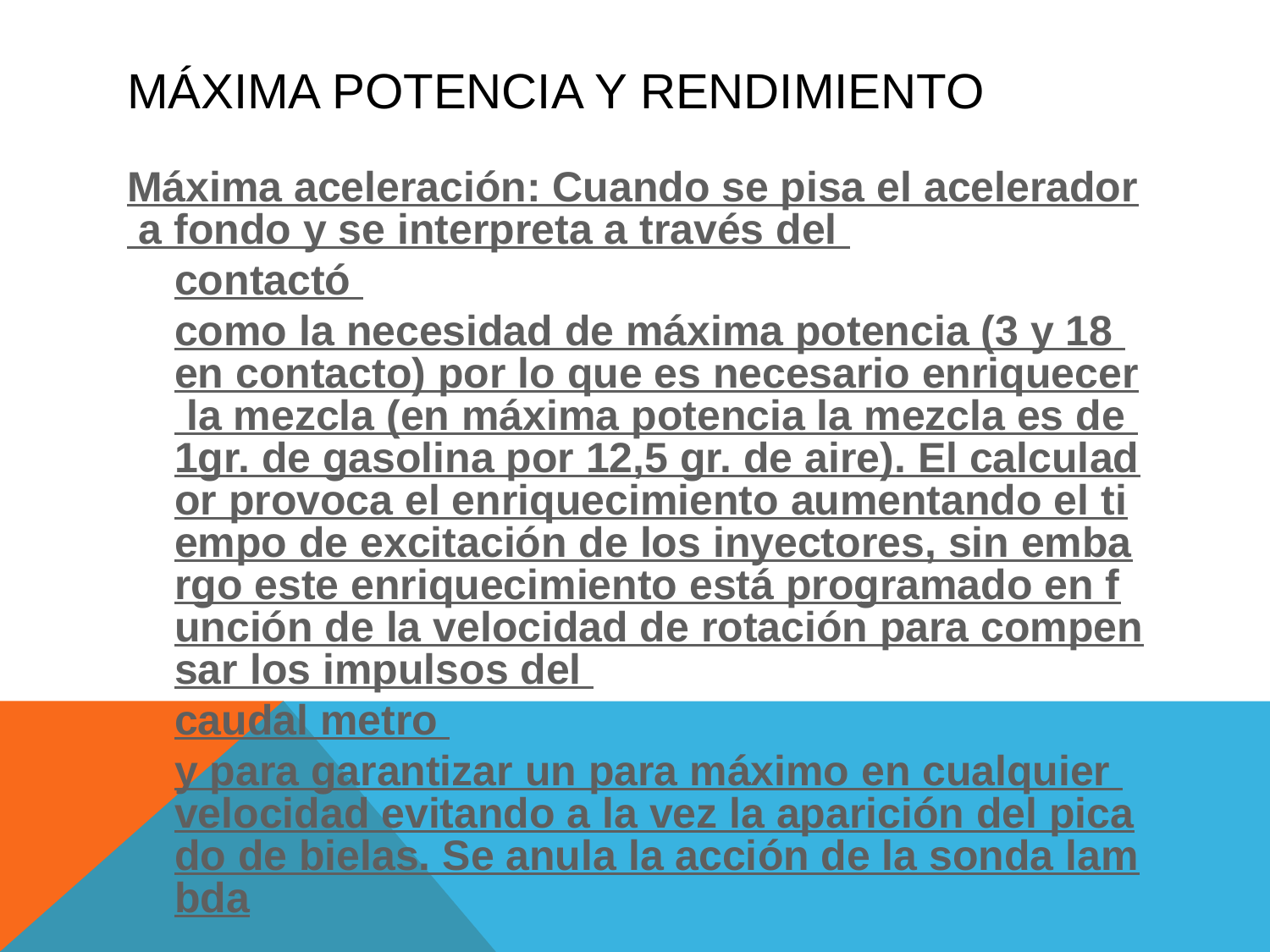

# Máxima potencia y rendimiento
Máxima aceleración: Cuando se pisa el acelerador a fondo y se interpreta a través del contactó como la necesidad de máxima potencia (3 y 18 en contacto) por lo que es necesario enriquecer la mezcla (en máxima potencia la mezcla es de 1gr. de gasolina por 12,5 gr. de aire). El calculador provoca el enriquecimiento aumentando el tiempo de excitación de los inyectores, sin embargo este enriquecimiento está programado en función de la velocidad de rotación para compensar los impulsos del caudal metro y para garantizar un para máximo en cualquier velocidad evitando a la vez la aparición del picado de bielas. Se anula la acción de la sonda lambda.
http://html.rincondelvago.com/inyecciones-de-gasolina.html